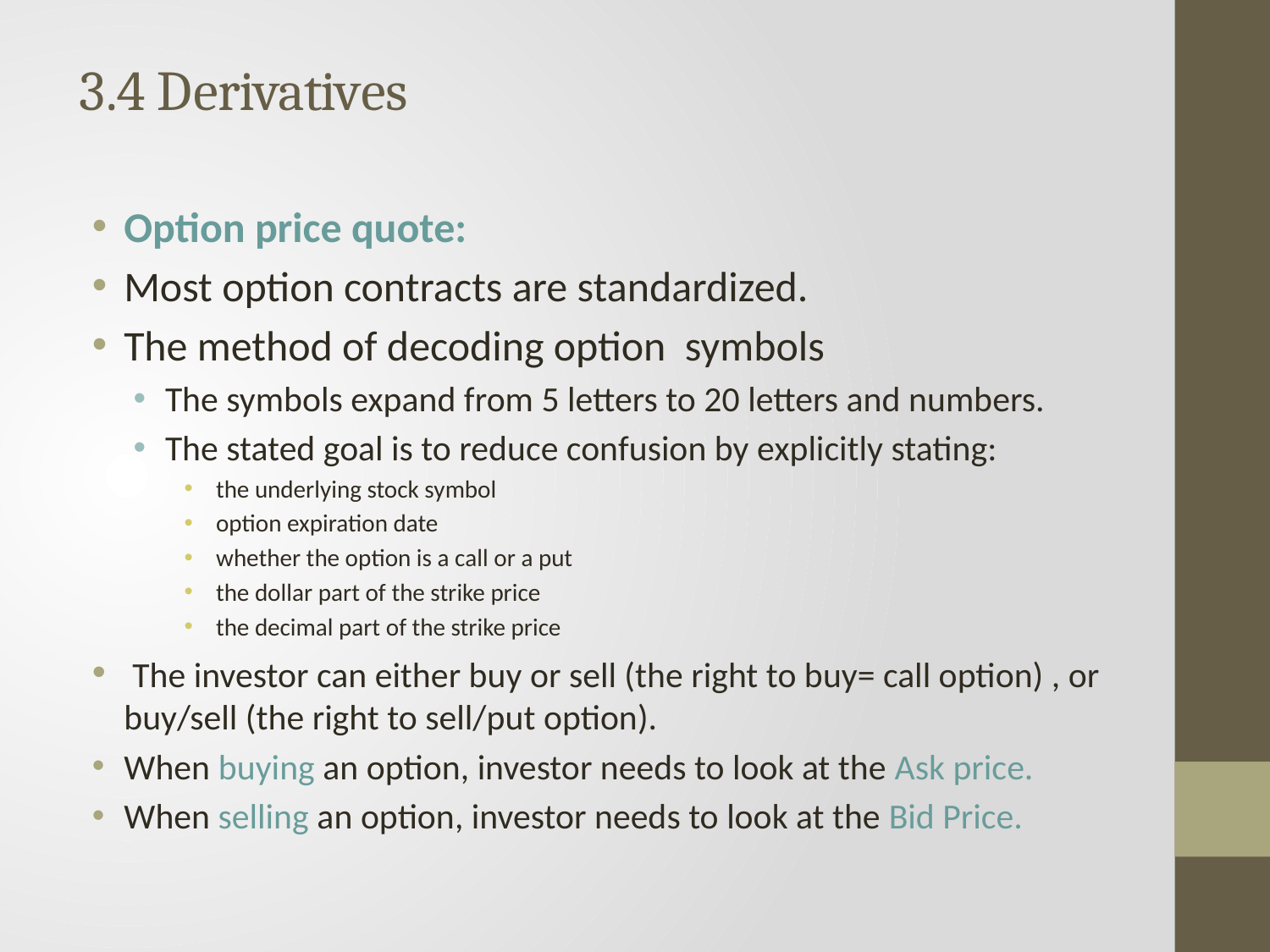

# 3.4 Derivatives
Option price quote:
Most option contracts are standardized.
The method of decoding option  symbols
The symbols expand from 5 letters to 20 letters and numbers.
The stated goal is to reduce confusion by explicitly stating:
the underlying stock symbol
option expiration date
whether the option is a call or a put
the dollar part of the strike price
the decimal part of the strike price
 The investor can either buy or sell (the right to buy= call option) , or buy/sell (the right to sell/put option).
When buying an option, investor needs to look at the Ask price.
When selling an option, investor needs to look at the Bid Price.